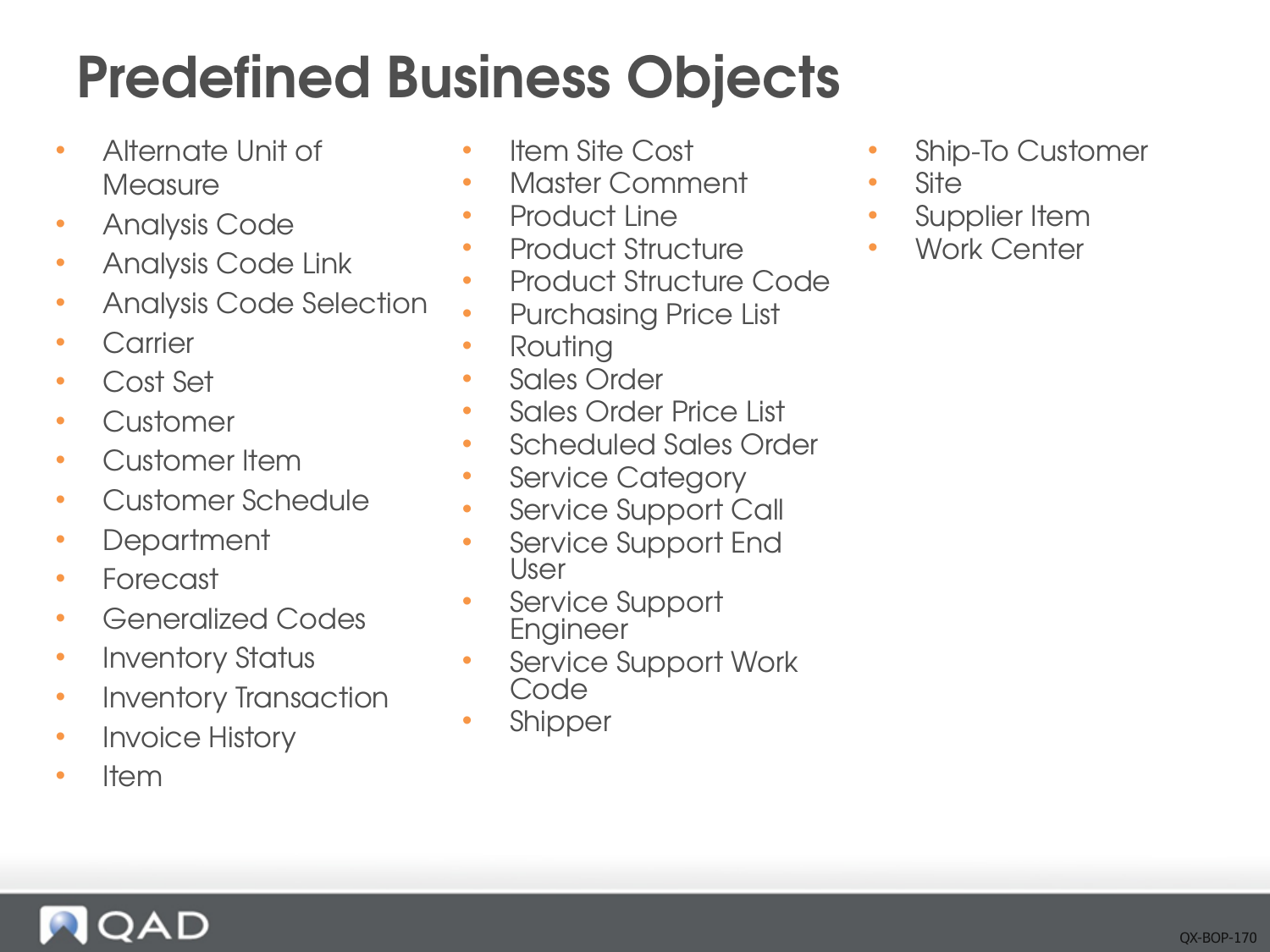

# Predefined Business Objects
Alternate Unit of Measure
Analysis Code
Analysis Code Link
Analysis Code Selection
Carrier
Cost Set
Customer
Customer Item
Customer Schedule
Department
Forecast
Generalized Codes
Inventory Status
Inventory Transaction
Invoice History
Item
Item Site Cost
Master Comment
Product Line
Product Structure
Product Structure Code
Purchasing Price List
Routing
Sales Order
Sales Order Price List
Scheduled Sales Order
Service Category
Service Support Call
Service Support End User
Service Support Engineer
Service Support Work Code
Shipper
Ship-To Customer
Site
Supplier Item
Work Center
QX-BOP-170